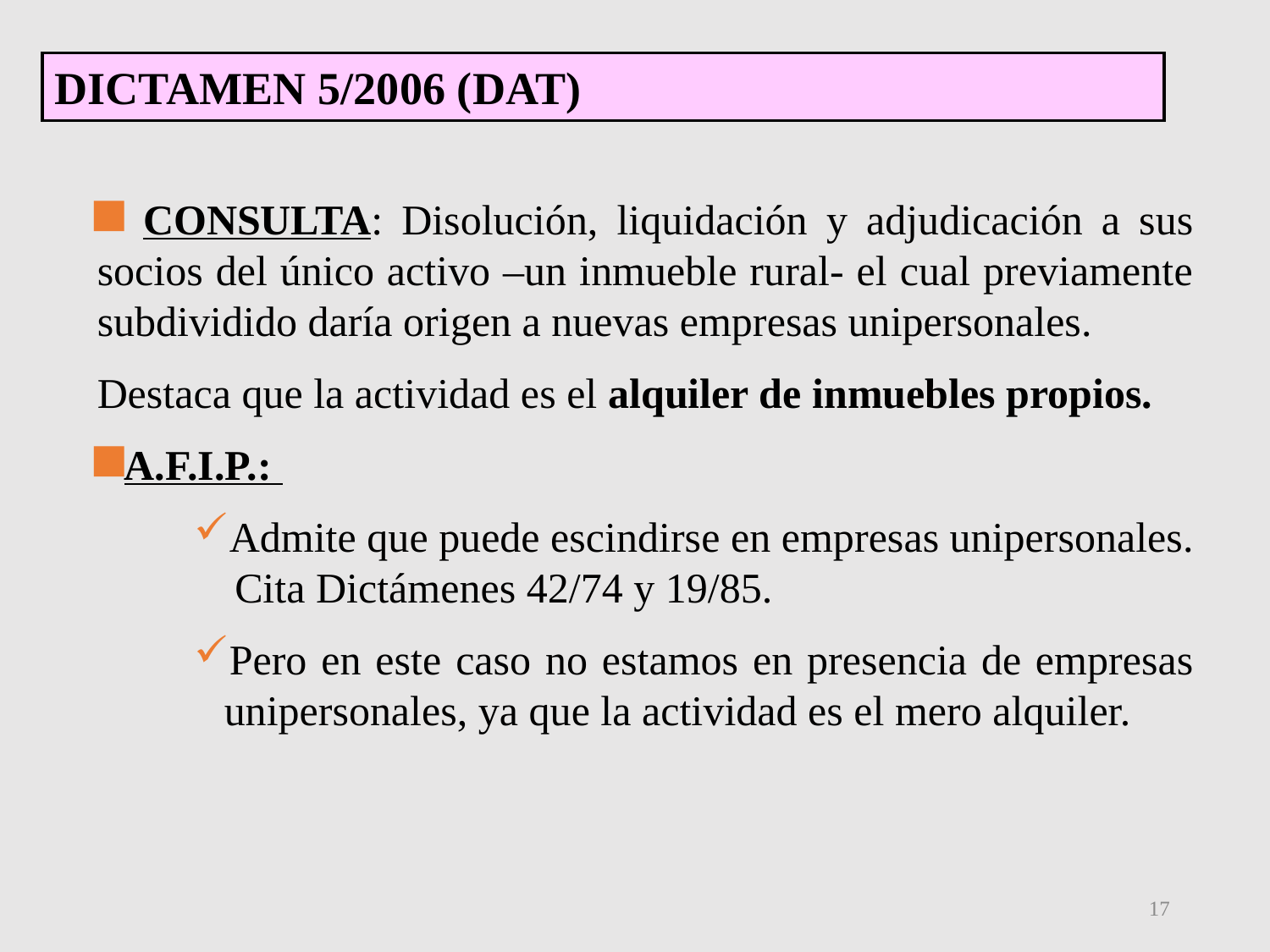

DICTAMEN 5/2006 (DAT)
 CONSULTA: Disolución, liquidación y adjudicación a sus socios del único activo –un inmueble rural- el cual previamente subdividido daría origen a nuevas empresas unipersonales.
Destaca que la actividad es el alquiler de inmuebles propios.
A.F.I.P.:
Admite que puede escindirse en empresas unipersonales.  Cita Dictámenes 42/74 y 19/85.
Pero en este caso no estamos en presencia de empresas unipersonales, ya que la actividad es el mero alquiler.

17